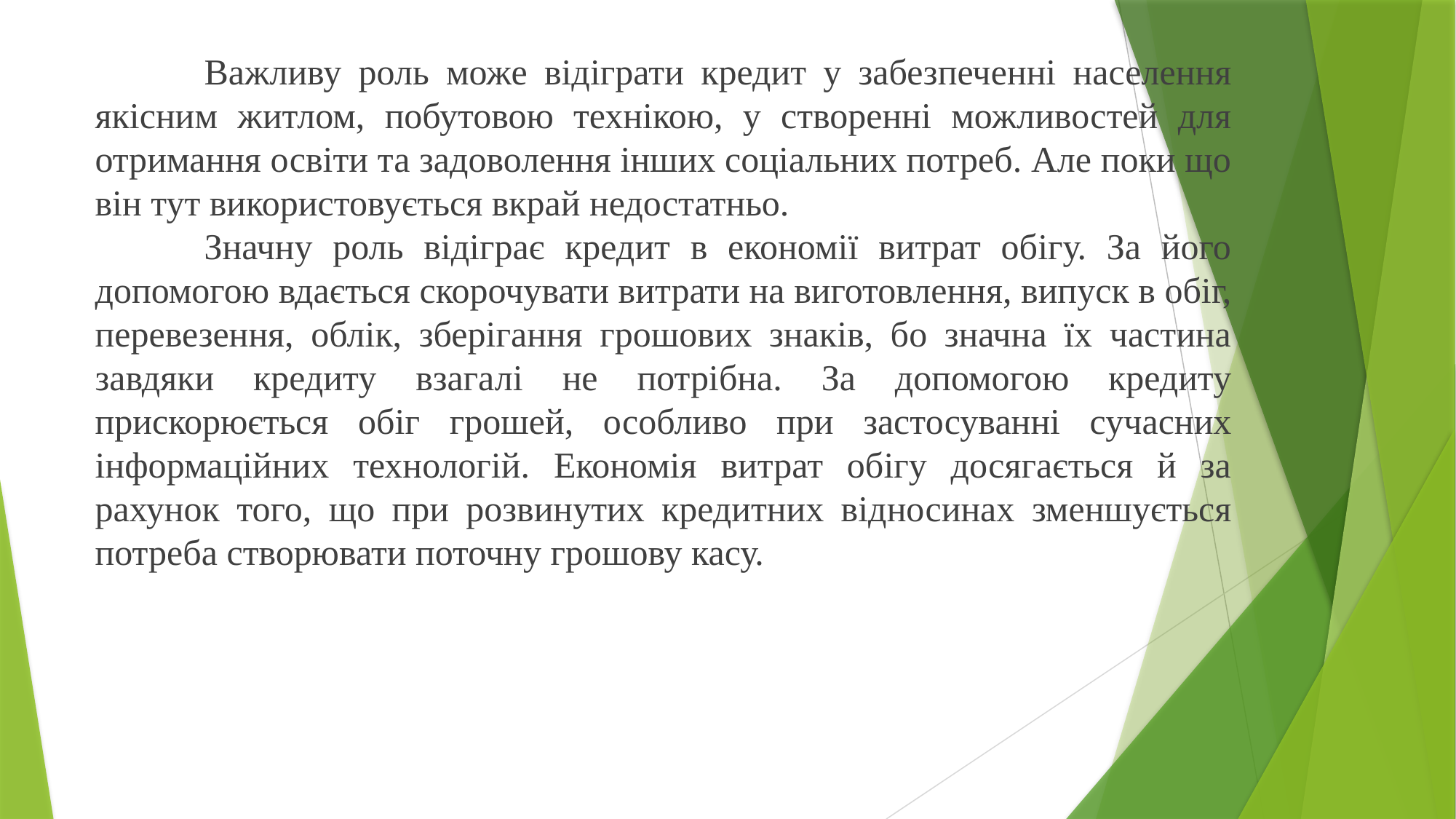

Важливу роль може відіграти кредит у забезпеченні населення якісним житлом, побутовою технікою, у створенні можливостей для отримання освіти та задоволення інших соціальних потреб. Але поки що він тут використовується вкрай недостатньо.
	Значну роль відіграє кредит в економії витрат обігу. За його допомогою вдається скорочувати витрати на виготовлення, випуск в обіг, перевезення, облік, зберігання грошових знаків, бо значна їх частина завдяки кредиту взагалі не потрібна. За допомогою кредиту прискорюється обіг грошей, особливо при застосуванні сучасних інформаційних технологій. Економія витрат обігу досягається й за рахунок того, що при розвинутих кредитних відносинах зменшується потреба створювати поточну грошову касу.